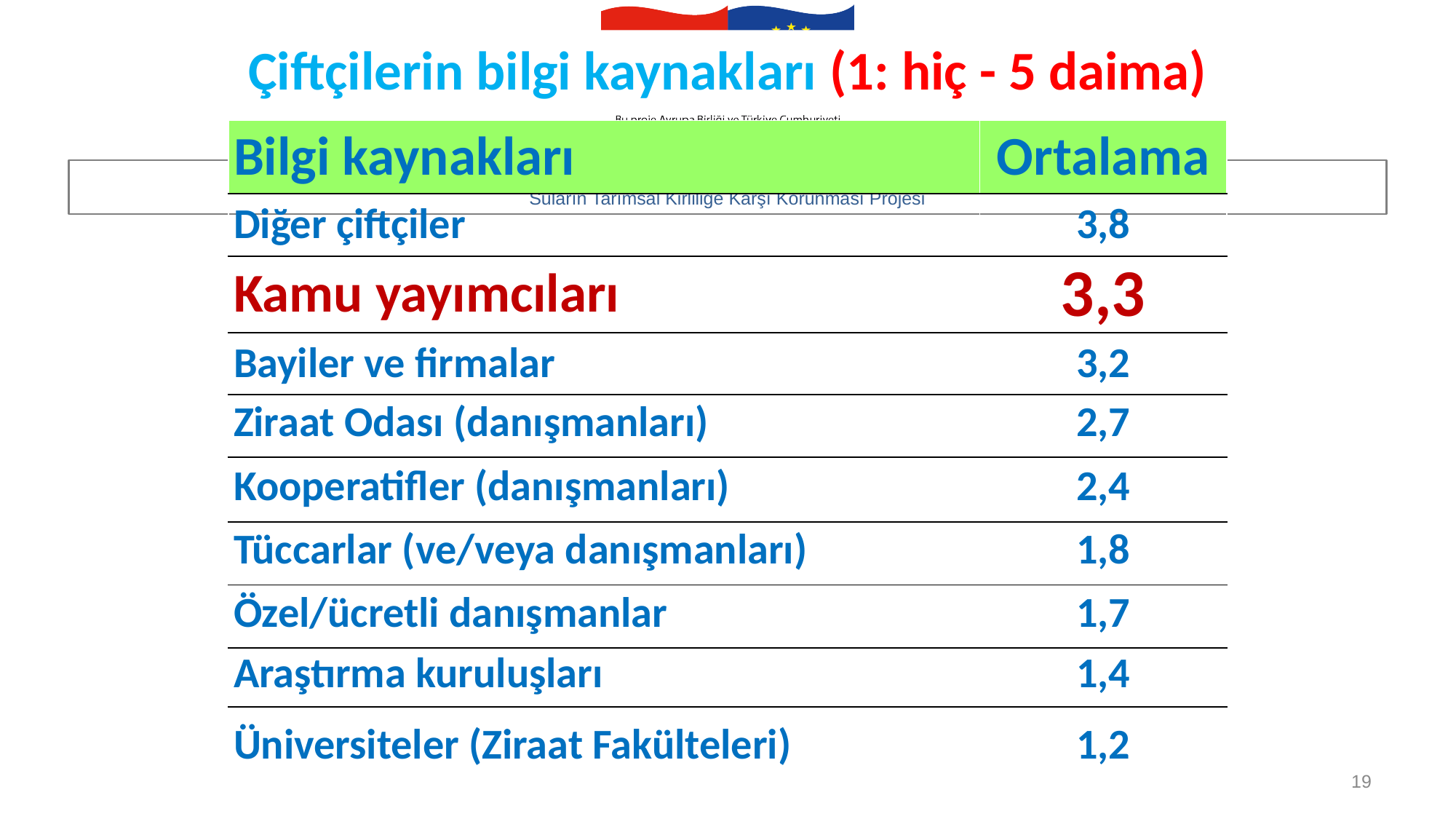

# Çiftçilerin bilgi kaynakları (1: hiç - 5 daima)
| Bilgi kaynakları | Ortalama |
| --- | --- |
| Diğer çiftçiler | 3,8 |
| Kamu yayımcıları | 3,3 |
| Bayiler ve firmalar | 3,2 |
| Ziraat Odası (danışmanları) | 2,7 |
| Kooperatifler (danışmanları) | 2,4 |
| Tüccarlar (ve/veya danışmanları) | 1,8 |
| Özel/ücretli danışmanlar | 1,7 |
| Araştırma kuruluşları | 1,4 |
| Üniversiteler (Ziraat Fakülteleri) | 1,2 |
19